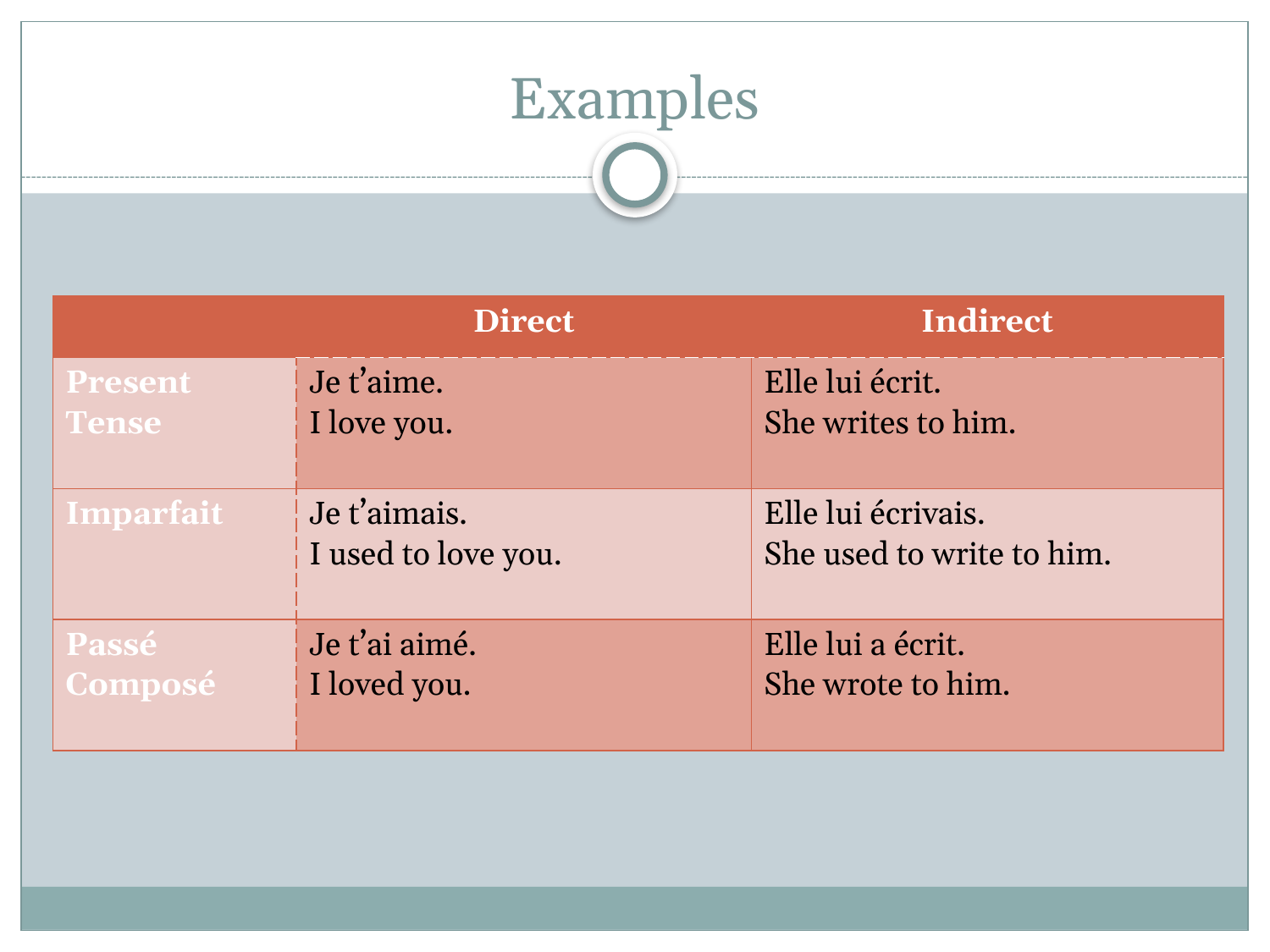

# Examples
|  | Direct | Indirect |
| --- | --- | --- |
| Present Tense | Je t’aime. I love you. | Elle lui écrit. She writes to him. |
| Imparfait | Je t’aimais. I used to love you. | Elle lui écrivais. She used to write to him. |
| Passé Composé | Je t’ai aimé. I loved you. | Elle lui a écrit. She wrote to him. |